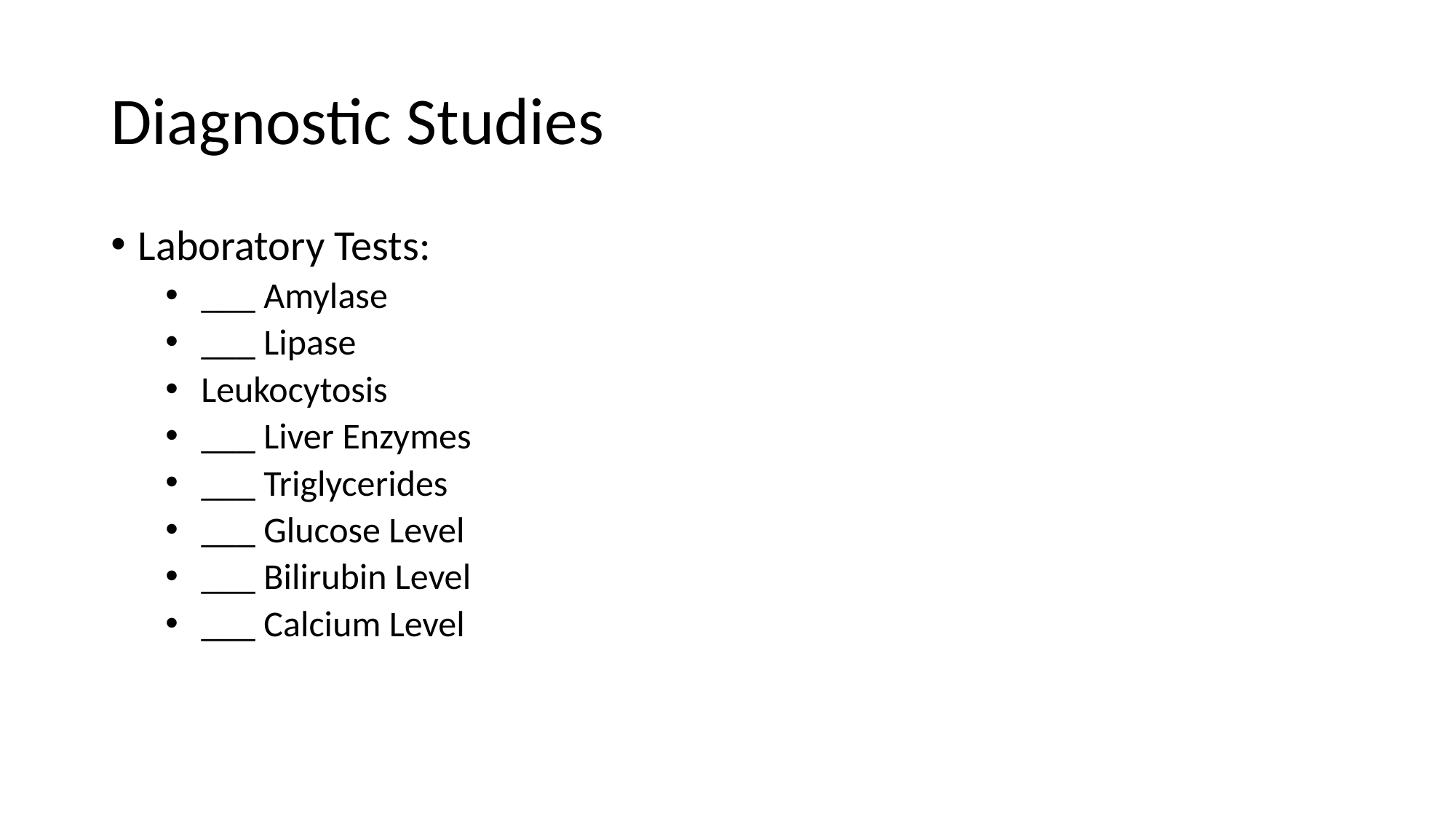

# Diagnostic Studies
Laboratory Tests:
 ___ Amylase
 ___ Lipase
 Leukocytosis
 ___ Liver Enzymes
 ___ Triglycerides
 ___ Glucose Level
 ___ Bilirubin Level
 ___ Calcium Level